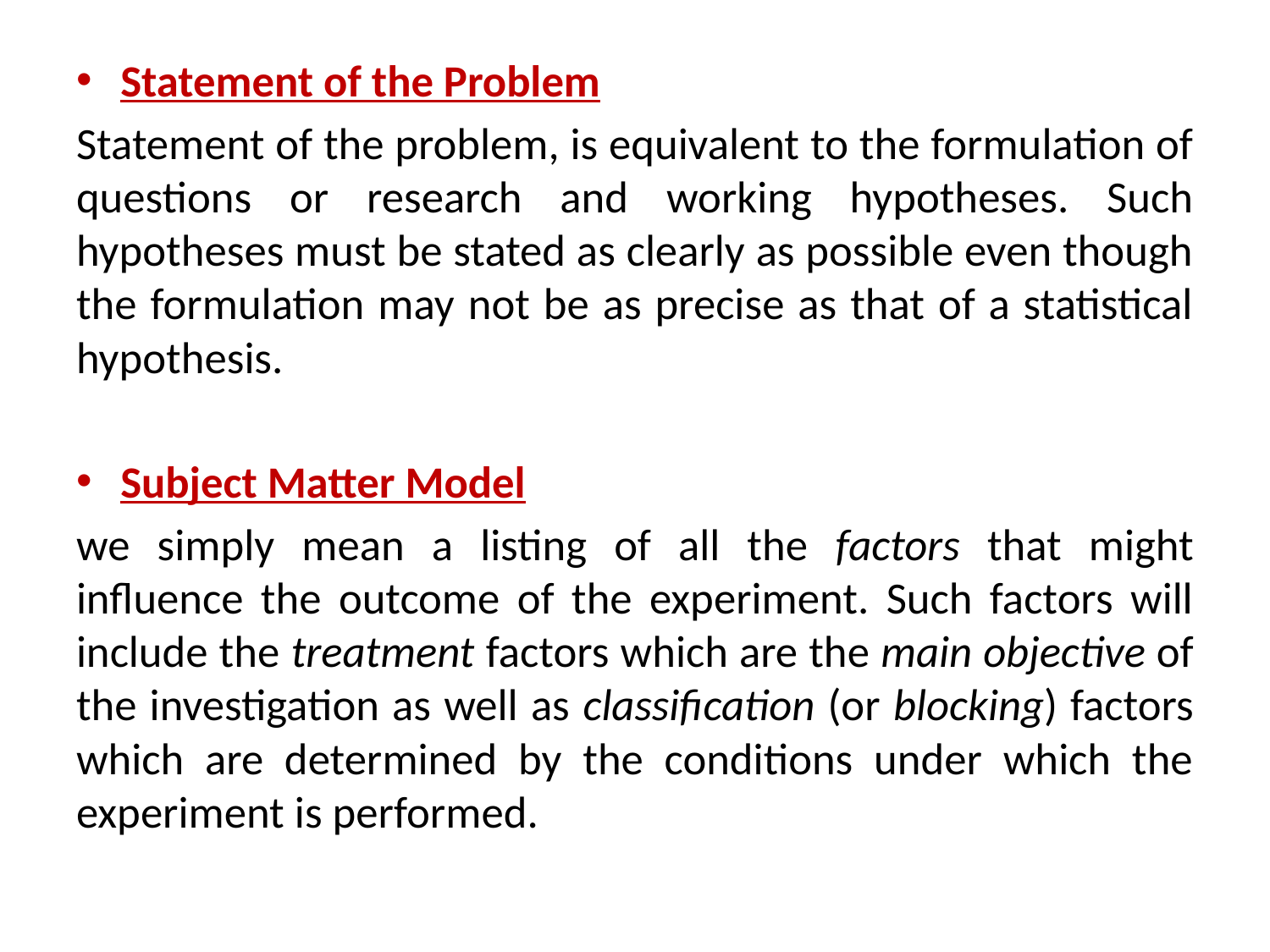

Statement of the Problem
Statement of the problem, is equivalent to the formulation of questions or research and working hypotheses. Such hypotheses must be stated as clearly as possible even though the formulation may not be as precise as that of a statistical hypothesis.

Subject Matter Model
we simply mean a listing of all the factors that might influence the outcome of the experiment. Such factors will include the treatment factors which are the main objective of the investigation as well as classification (or blocking) factors which are determined by the conditions under which the experiment is performed.